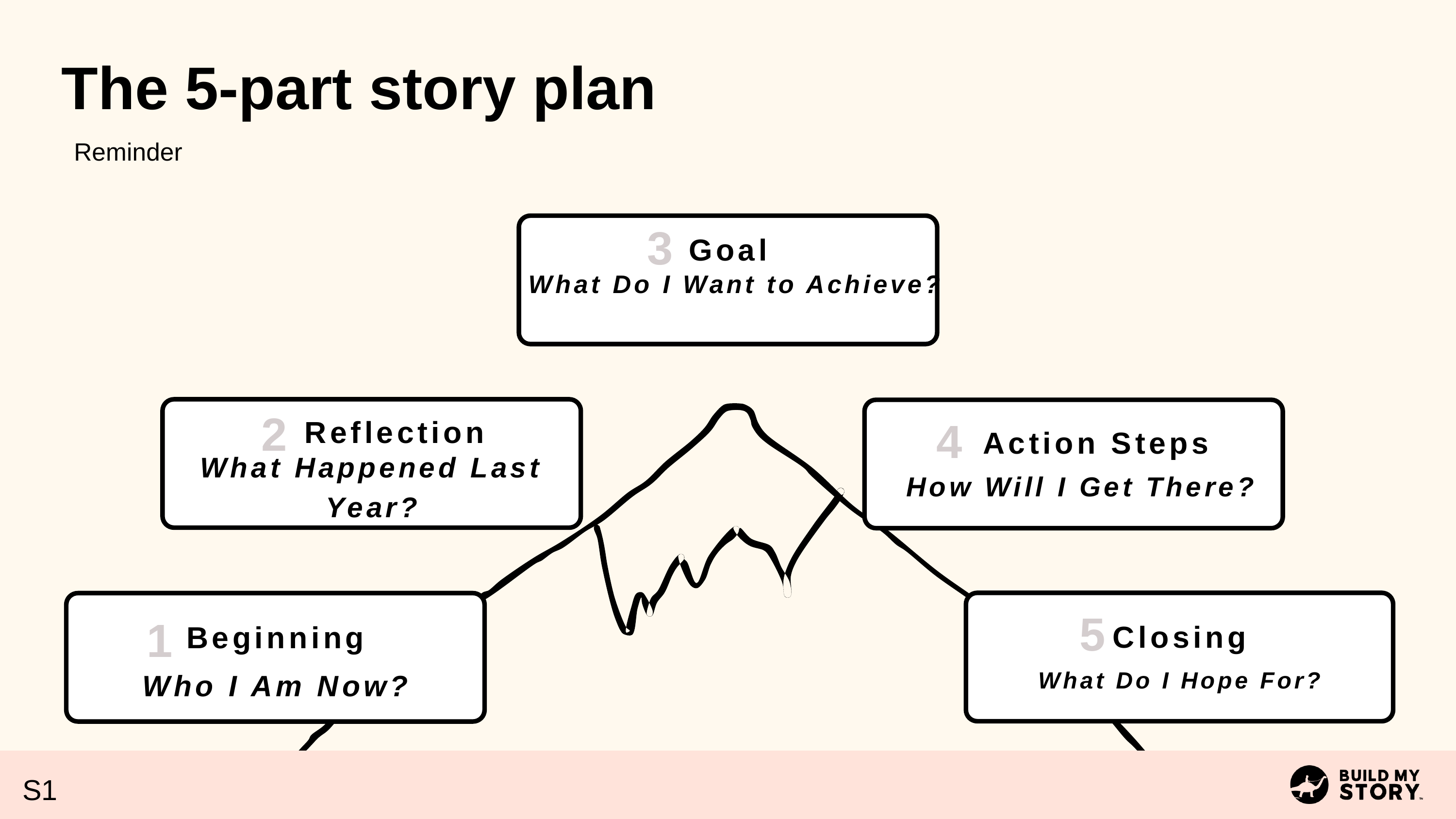

The 5-part story plan
Reminder
3

Goal
What Do I Want to Achieve?
2

4
Reflection
Action Steps
What Happened Last Year?
How Will I Get There?

Closing
What Do I Hope For?

Beginning
Who I Am Now?
5
1

S1